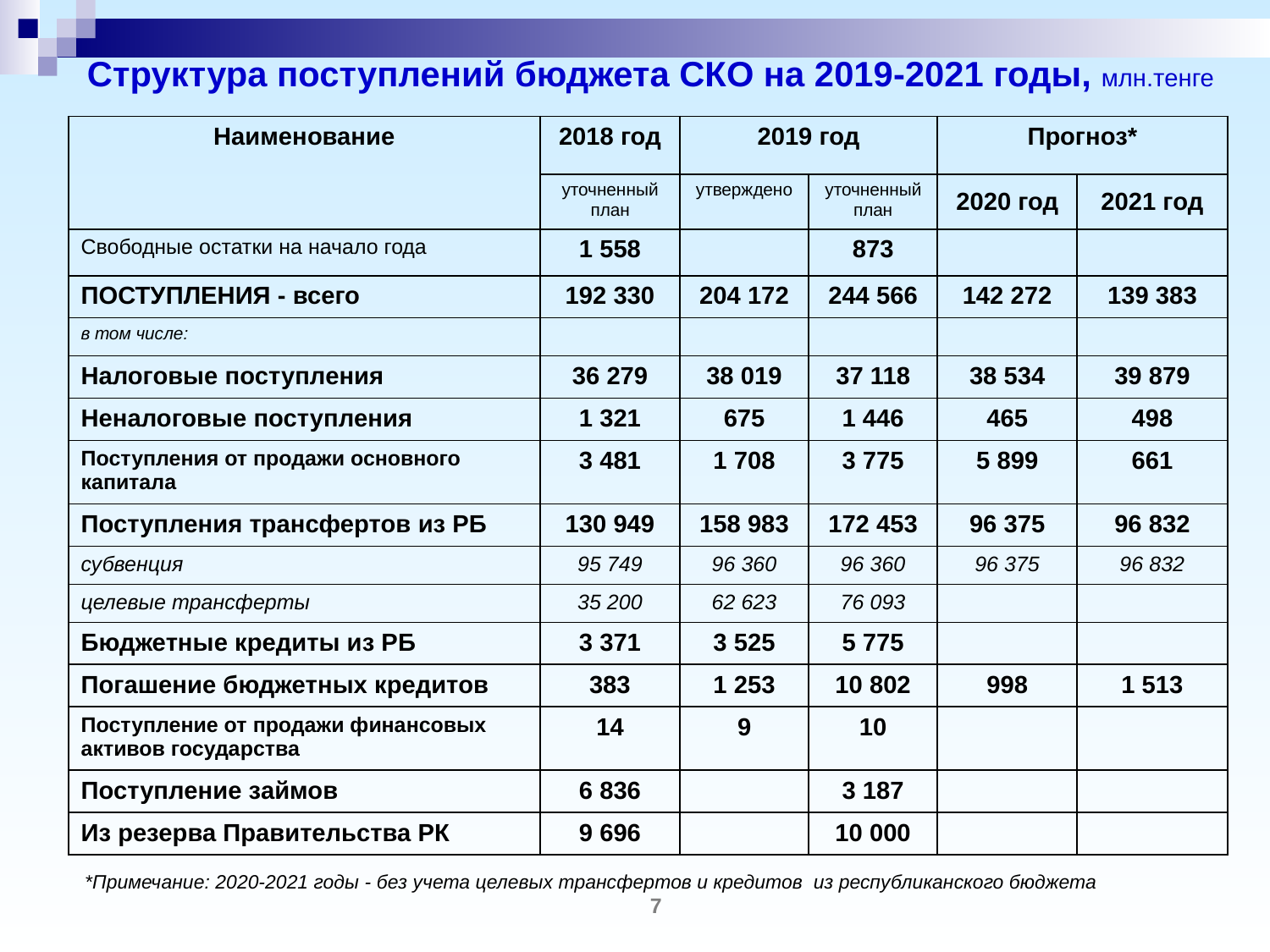

# Структура поступлений бюджета СКО на 2019-2021 годы, млн.тенге
| Наименование | 2018 год | 2019 год |  | Прогноз\* |  |
| --- | --- | --- | --- | --- | --- |
|  | уточненный план | утверждено | уточненный план | 2020 год | 2021 год |
| Свободные остатки на начало года | 1 558 |  | 873 |  |  |
| ПОСТУПЛЕНИЯ - всего | 192 330 | 204 172 | 244 566 | 142 272 | 139 383 |
| в том числе: |  |  |  |  |  |
| Налоговые поступления | 36 279 | 38 019 | 37 118 | 38 534 | 39 879 |
| Неналоговые поступления | 1 321 | 675 | 1 446 | 465 | 498 |
| Поступления от продажи основного капитала | 3 481 | 1 708 | 3 775 | 5 899 | 661 |
| Поступления трансфертов из РБ | 130 949 | 158 983 | 172 453 | 96 375 | 96 832 |
| субвенция | 95 749 | 96 360 | 96 360 | 96 375 | 96 832 |
| целевые трансферты | 35 200 | 62 623 | 76 093 |  |  |
| Бюджетные кредиты из РБ | 3 371 | 3 525 | 5 775 |  |  |
| Погашение бюджетных кредитов | 383 | 1 253 | 10 802 | 998 | 1 513 |
| Поступление от продажи финансовых активов государства | 14 | 9 | 10 |  |  |
| Поступление займов | 6 836 |  | 3 187 |  |  |
| Из резерва Правительства РК | 9 696 |  | 10 000 |  |  |

*Примечание: 2020-2021 годы - без учета целевых трансфертов и кредитов  из республиканского бюджета
7